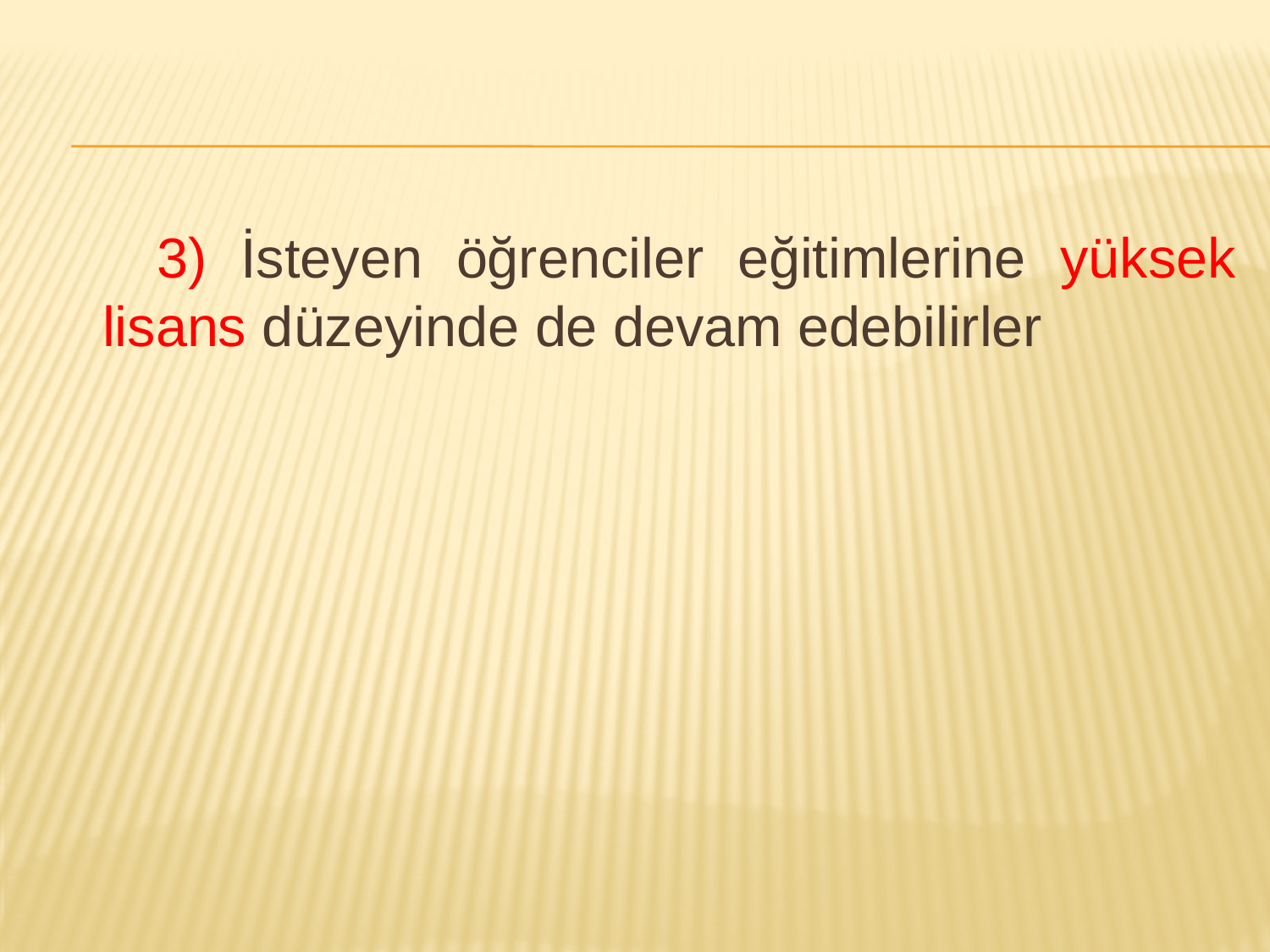

3) İsteyen öğrenciler eğitimlerine yüksek lisans düzeyinde de devam edebilirler